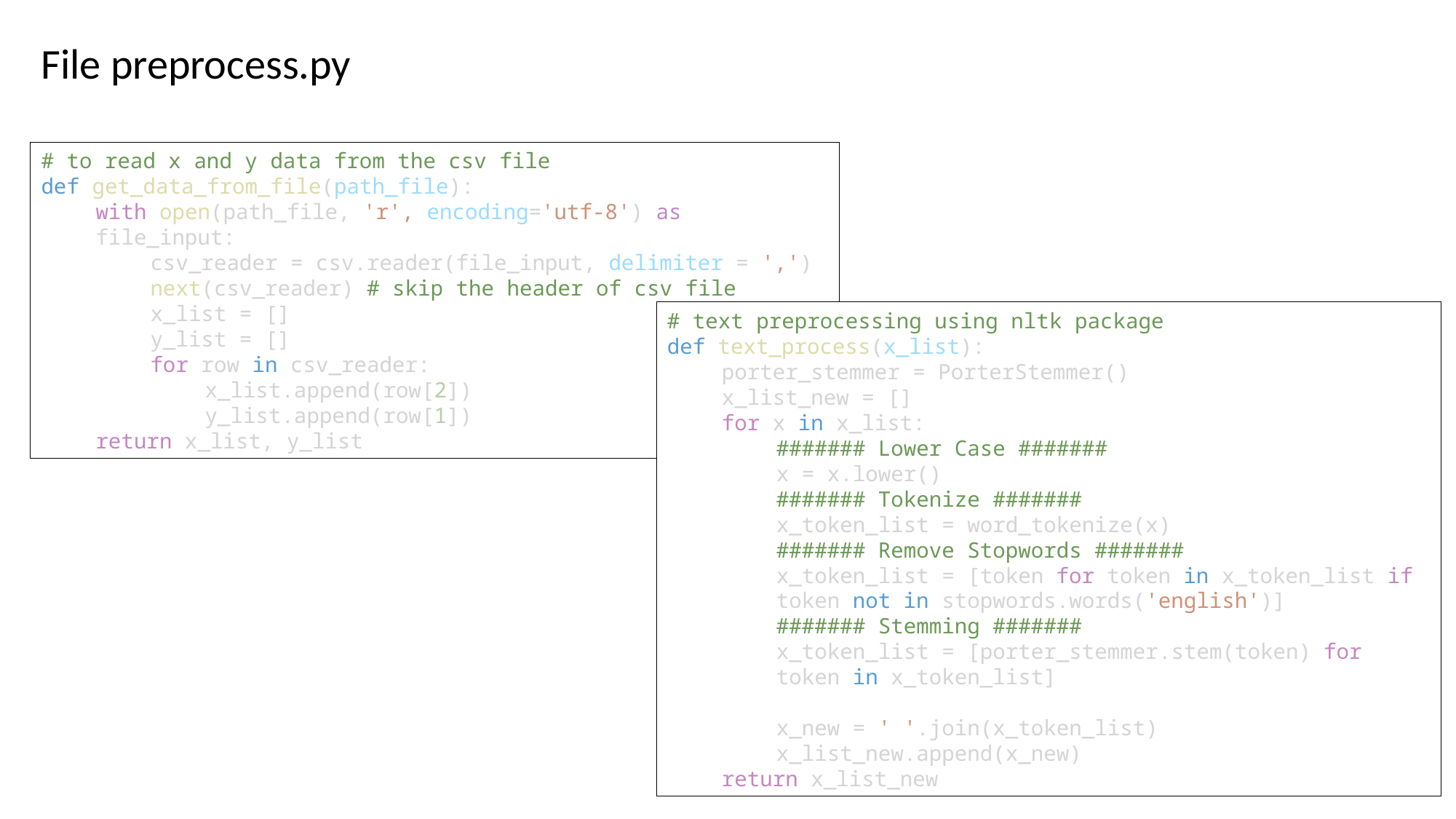

File preprocess.py
# to read x and y data from the csv file
def get_data_from_file(path_file):
with open(path_file, 'r', encoding='utf-8') as file_input:
csv_reader = csv.reader(file_input, delimiter = ',')
next(csv_reader) # skip the header of csv file
x_list = []
y_list = []
for row in csv_reader:
x_list.append(row[2])
y_list.append(row[1])
return x_list, y_list
# text preprocessing using nltk package
def text_process(x_list):
porter_stemmer = PorterStemmer()
x_list_new = []
for x in x_list:
####### Lower Case #######
x = x.lower()
####### Tokenize #######
x_token_list = word_tokenize(x)
####### Remove Stopwords #######
x_token_list = [token for token in x_token_list if token not in stopwords.words('english')]
####### Stemming #######
x_token_list = [porter_stemmer.stem(token) for token in x_token_list]
x_new = ' '.join(x_token_list)
x_list_new.append(x_new)
return x_list_new